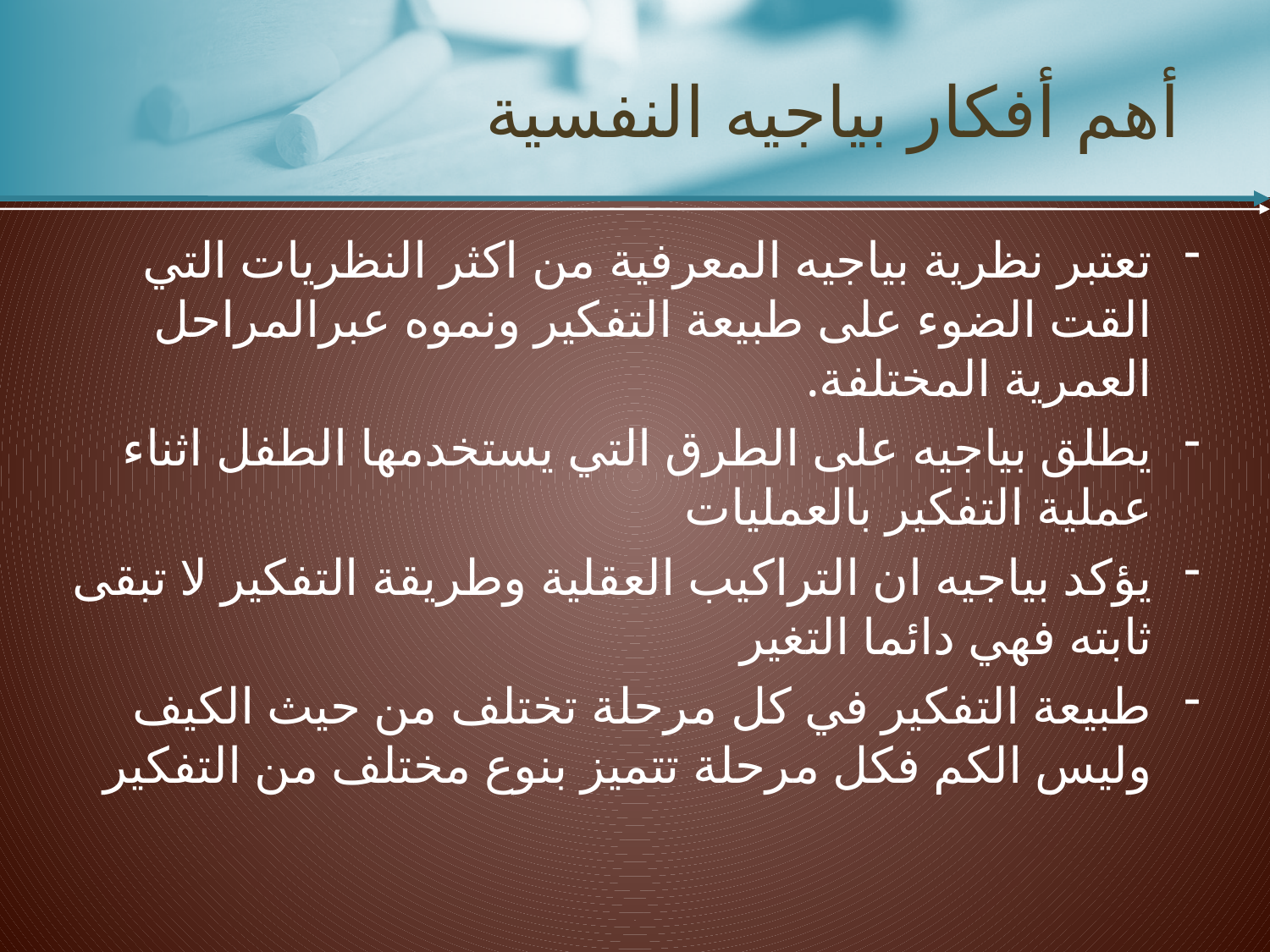

# أهم أفكار بياجيه النفسية
تعتبر نظرية بياجيه المعرفية من اكثر النظريات التي القت الضوء على طبيعة التفكير ونموه عبرالمراحل العمرية المختلفة.
يطلق بياجيه على الطرق التي يستخدمها الطفل اثناء عملية التفكير بالعمليات
يؤكد بياجيه ان التراكيب العقلية وطريقة التفكير لا تبقى ثابته فهي دائما التغير
طبيعة التفكير في كل مرحلة تختلف من حيث الكيف وليس الكم فكل مرحلة تتميز بنوع مختلف من التفكير